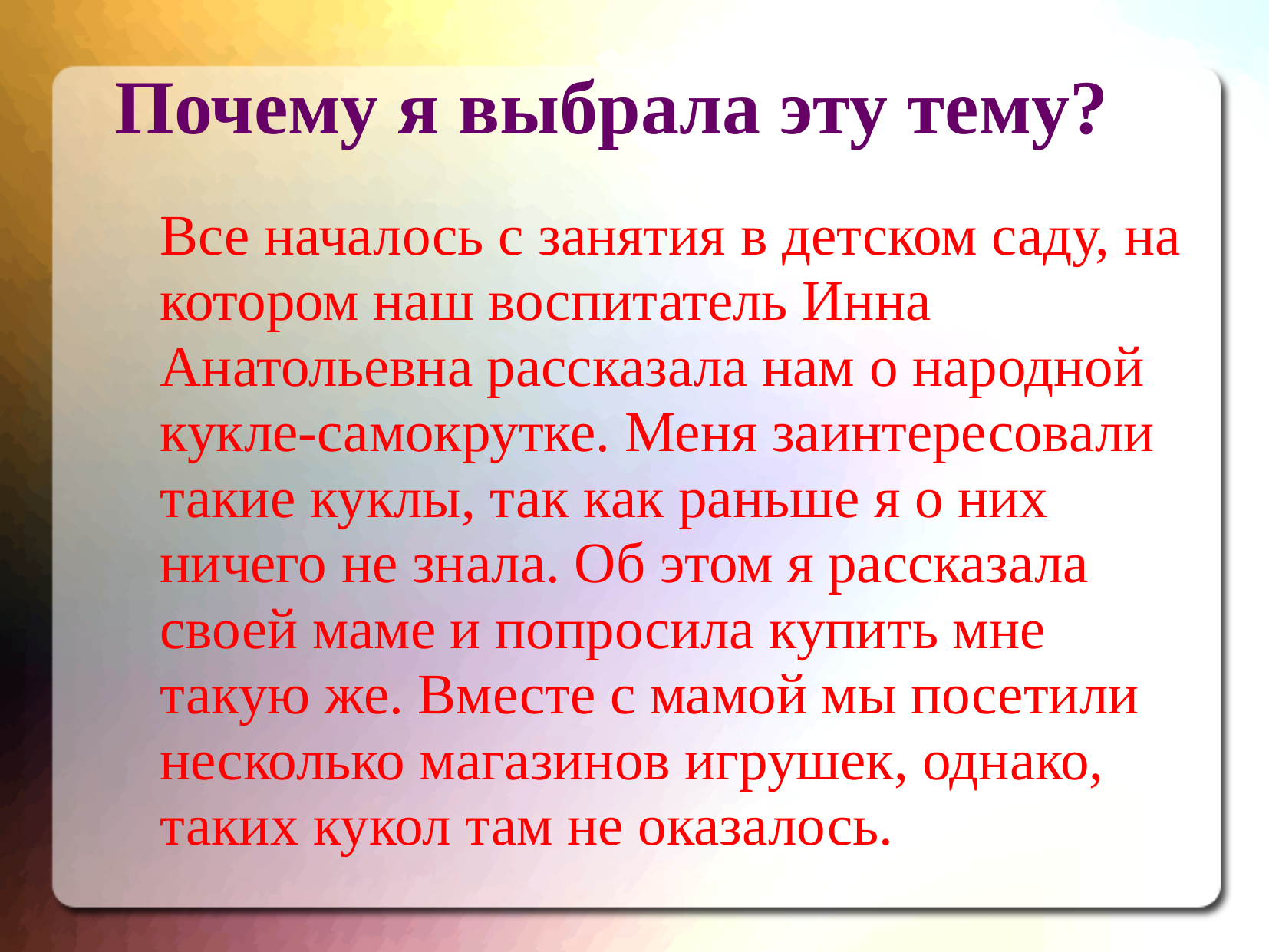

# Почему я выбрала эту тему?
Все началось с занятия в детском саду, на котором наш воспитатель Инна Анатольевна рассказала нам о народной кукле-самокрутке. Меня заинтересовали такие куклы, так как раньше я о них ничего не знала. Об этом я рассказала своей маме и попросила купить мне такую же. Вместе с мамой мы посетили несколько магазинов игрушек, однако, таких кукол там не оказалось.